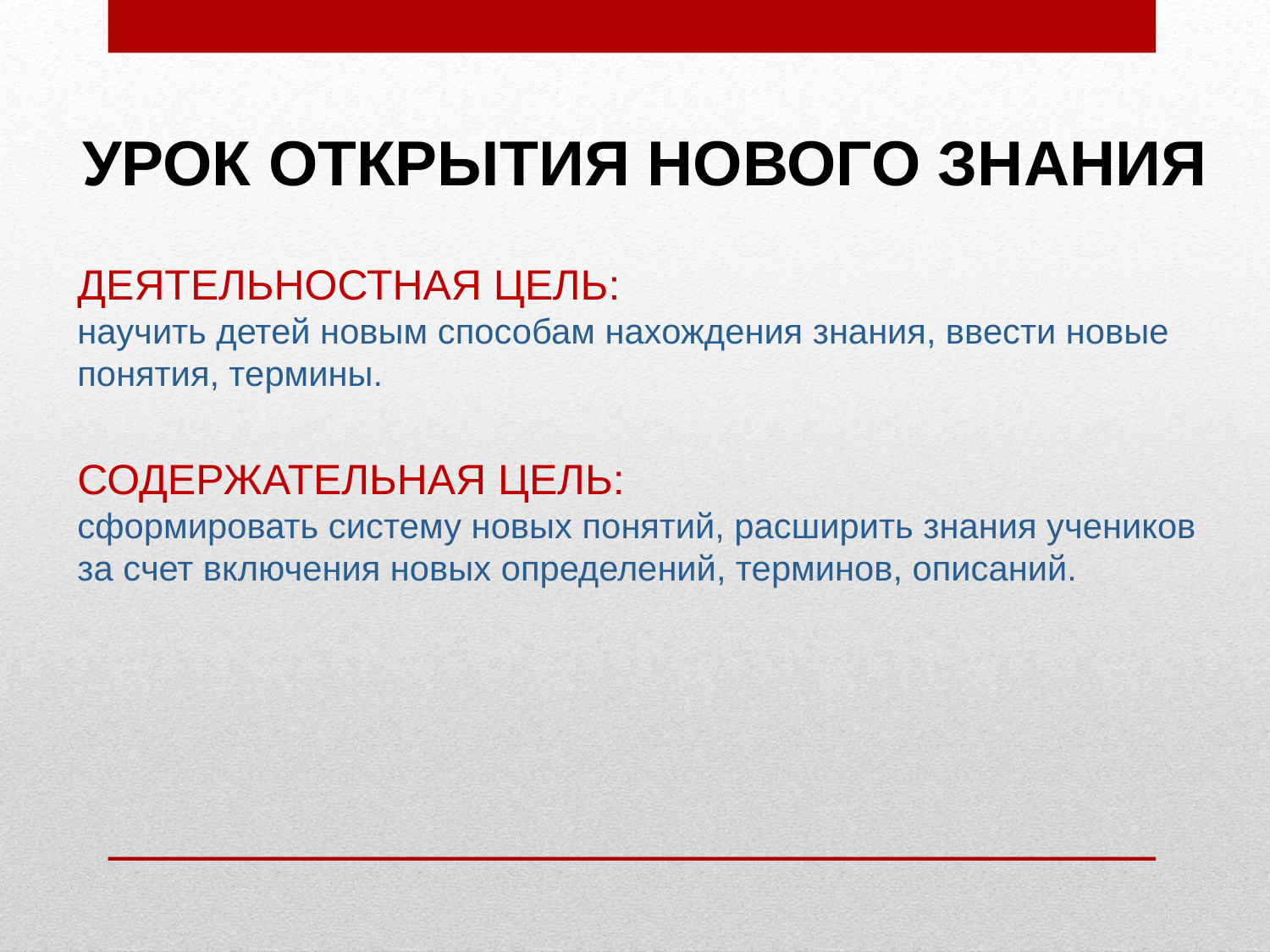

УРОК ОТКРЫТИЯ НОВОГО ЗНАНИЯ

ДЕЯТЕЛЬНОСТНАЯ ЦЕЛЬ:
научить детей новым способам нахождения знания, ввести новые понятия, термины.

СОДЕРЖАТЕЛЬНАЯ ЦЕЛЬ:
сформировать систему новых понятий, расширить знания учеников за счет включения новых определений, терминов, описаний.